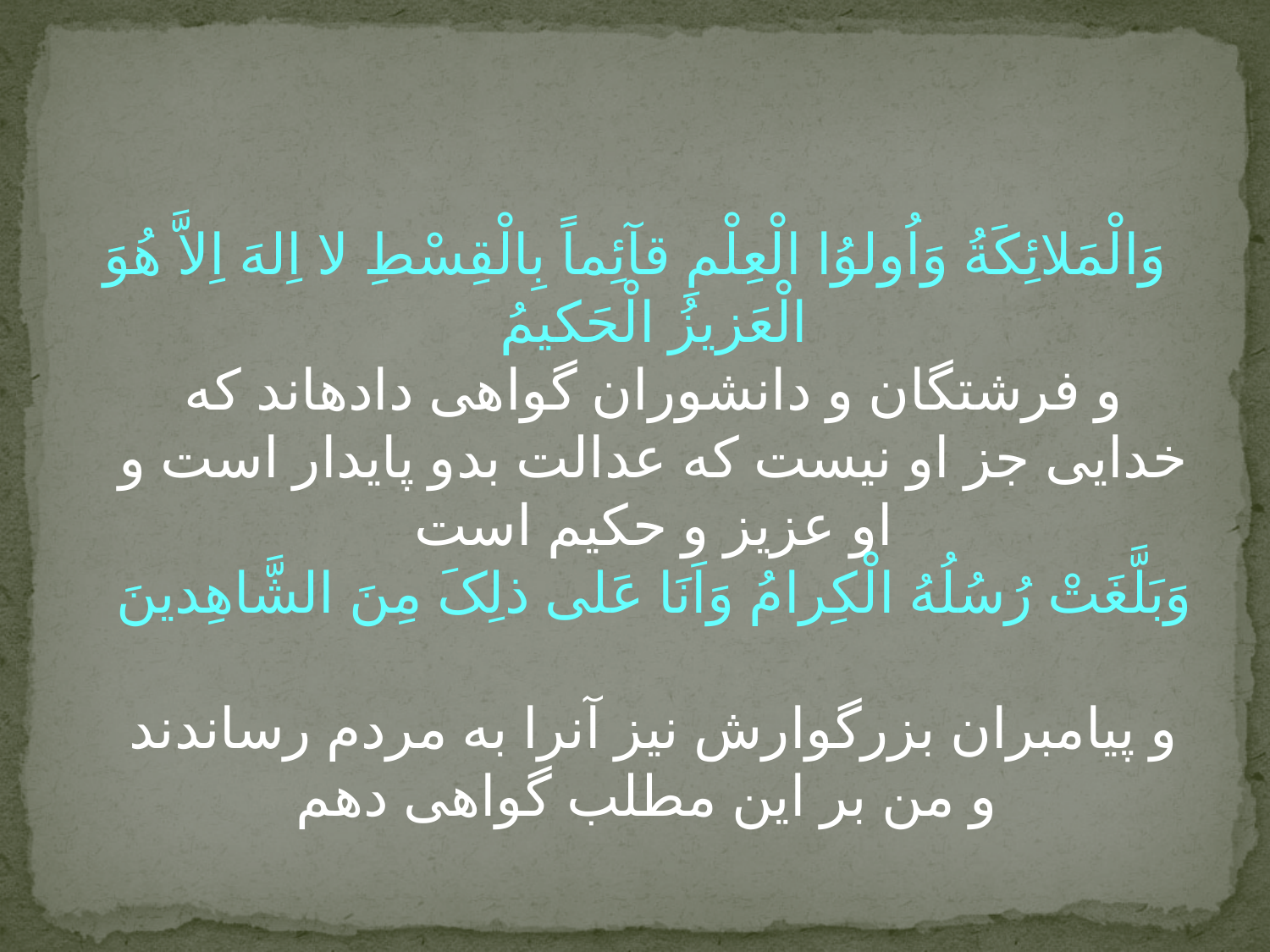

#
وَالْمَلائِکَةُ وَاُولوُا الْعِلْمِ قآئِماً بِالْقِسْطِ لا اِلهَ اِلاَّ هُوَ الْعَزیزُ الْحَکیمُ
و فرشتگان و دانشوران گواهى داده‏اند که خدایى جز او نیست که عدالت بدو پایدار است و او عزیز و حکیم است‏
وَبَلَّغَتْ رُسُلُهُ الْکِرامُ وَاَنَا عَلى‏ ذلِکَ مِنَ الشَّاهِدینَ
و پیامبران بزرگوارش نیز آنرا به مردم رساندند و من بر این مطلب گواهى دهم